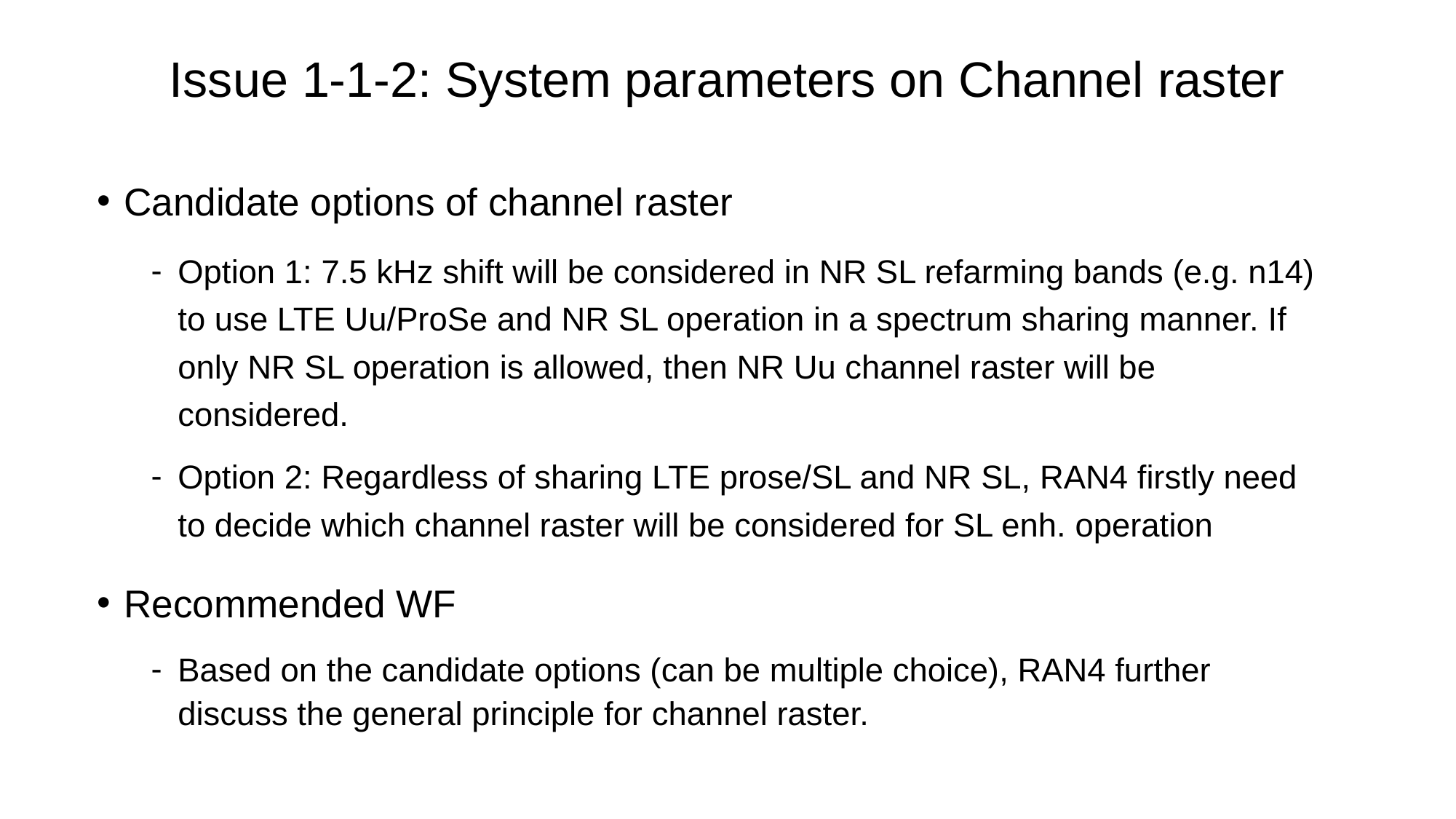

# Issue 1-1-2: System parameters on Channel raster
Candidate options of channel raster
Option 1: 7.5 kHz shift will be considered in NR SL refarming bands (e.g. n14) to use LTE Uu/ProSe and NR SL operation in a spectrum sharing manner. If only NR SL operation is allowed, then NR Uu channel raster will be considered.
Option 2: Regardless of sharing LTE prose/SL and NR SL, RAN4 firstly need to decide which channel raster will be considered for SL enh. operation
Recommended WF
Based on the candidate options (can be multiple choice), RAN4 further discuss the general principle for channel raster.